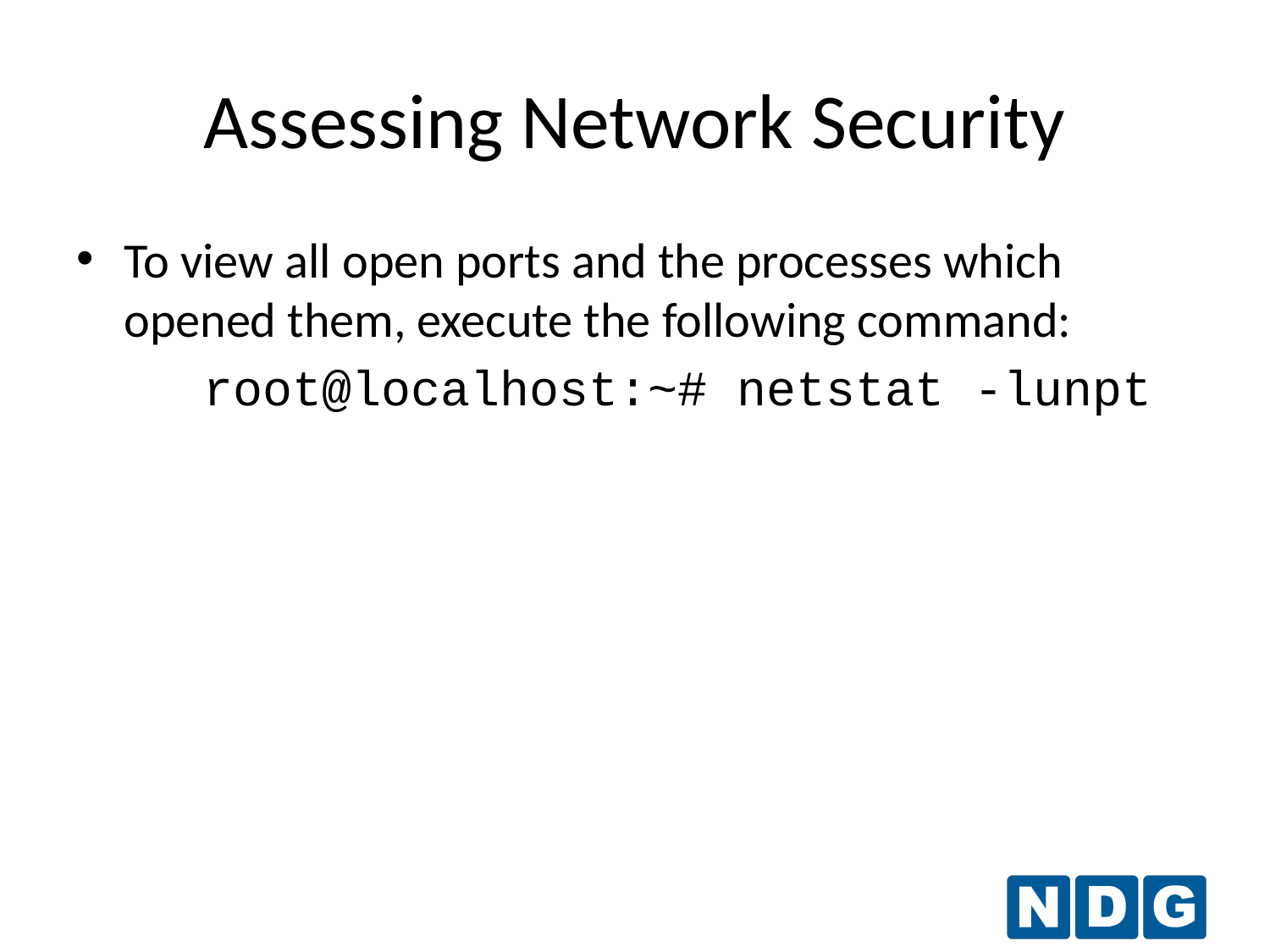

# Assessing Network Security
To view all open ports and the processes which opened them, execute the following command:
	root@localhost:~# netstat -lunpt